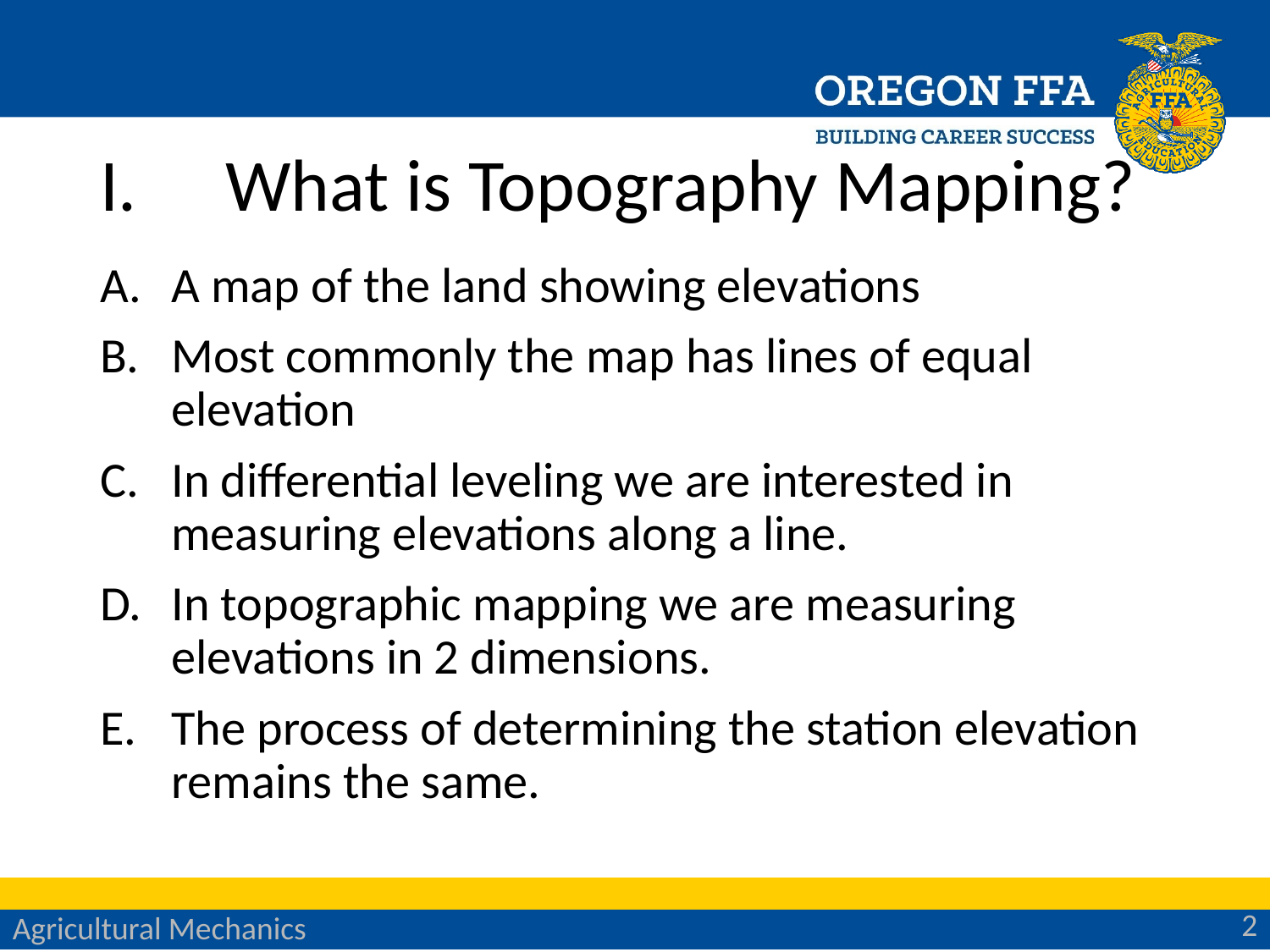

# What is Topography Mapping?
A map of the land showing elevations
Most commonly the map has lines of equal elevation
In differential leveling we are interested in measuring elevations along a line.
In topographic mapping we are measuring elevations in 2 dimensions.
The process of determining the station elevation remains the same.
2
Agricultural Mechanics